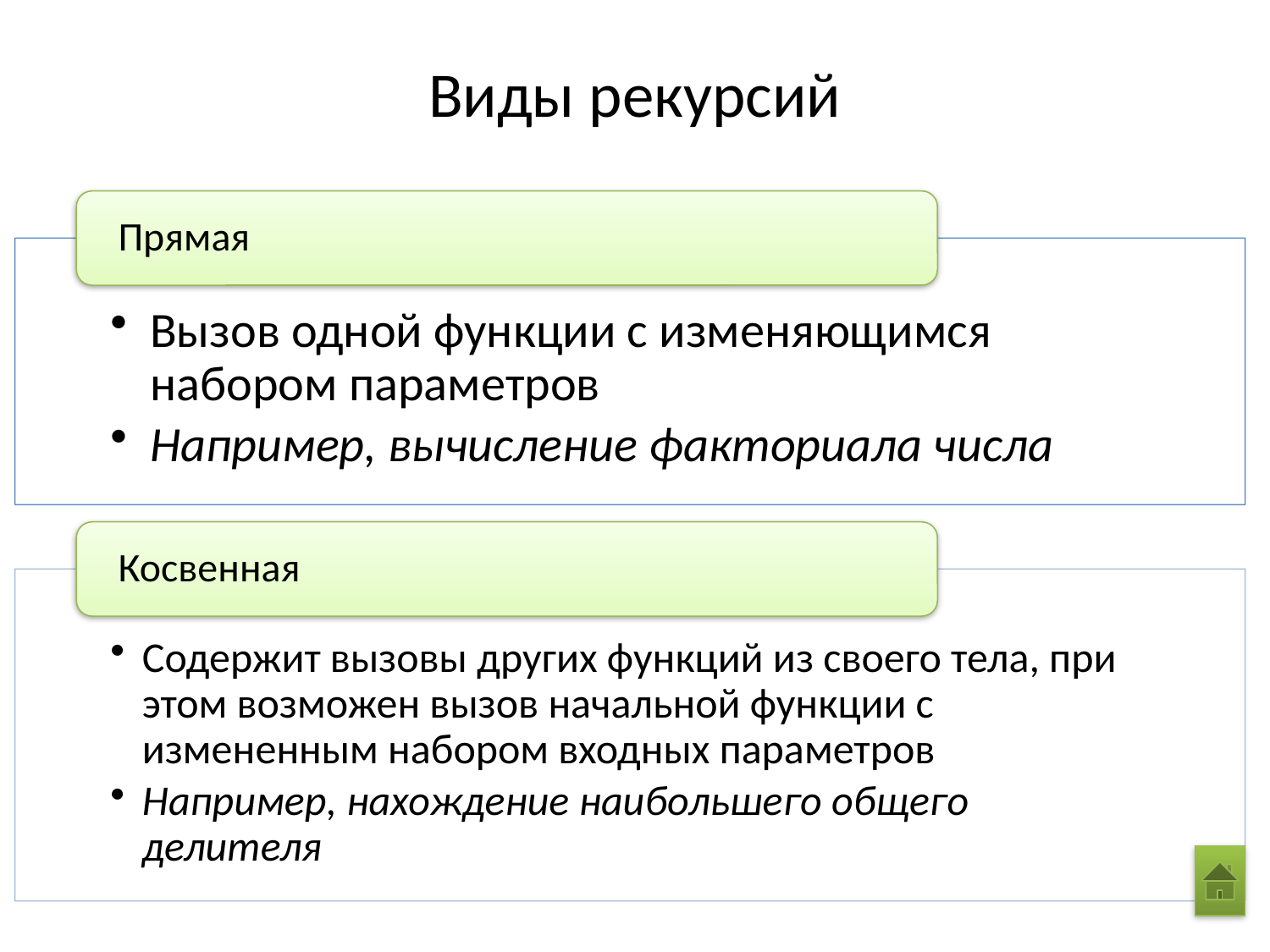

# Виды рекурсий
Вызов одной функции с изменяющимся набором параметров
Например, вычисление факториала числа
Прямая
Содержит вызовы других функций из своего тела, при этом возможен вызов начальной функции с измененным набором входных параметров
Например, нахождение наибольшего общего делителя
Косвенная